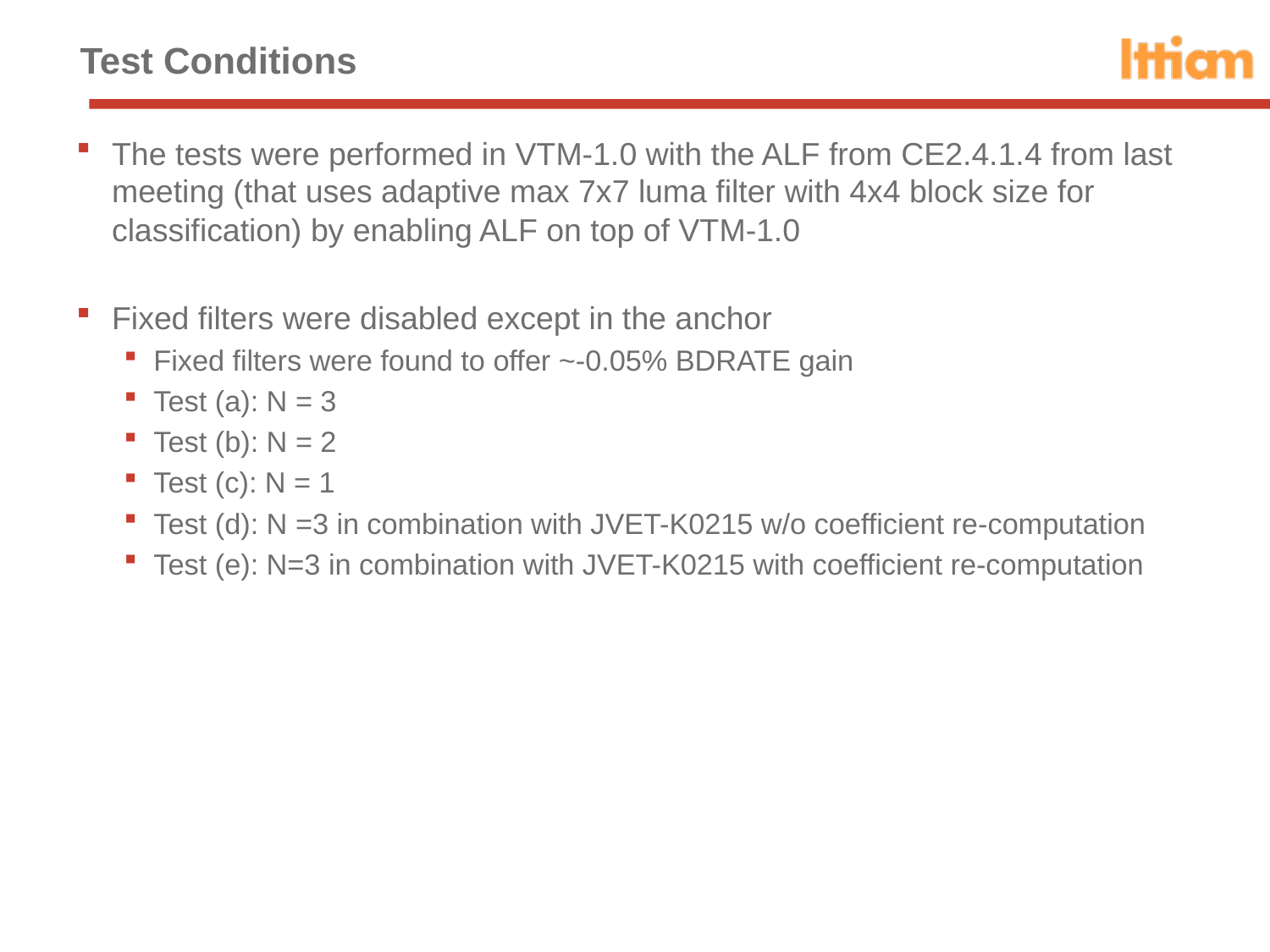

# Test Conditions
The tests were performed in VTM-1.0 with the ALF from CE2.4.1.4 from last meeting (that uses adaptive max 7x7 luma filter with 4x4 block size for classification) by enabling ALF on top of VTM-1.0

Fixed filters were disabled except in the anchor
Fixed filters were found to offer ~-0.05% BDRATE gain
Test (a): N = 3
Test (b): N = 2
Test (c): N = 1
Test (d): N =3 in combination with JVET-K0215 w/o coefficient re-computation
Test (e): N=3 in combination with JVET-K0215 with coefficient re-computation